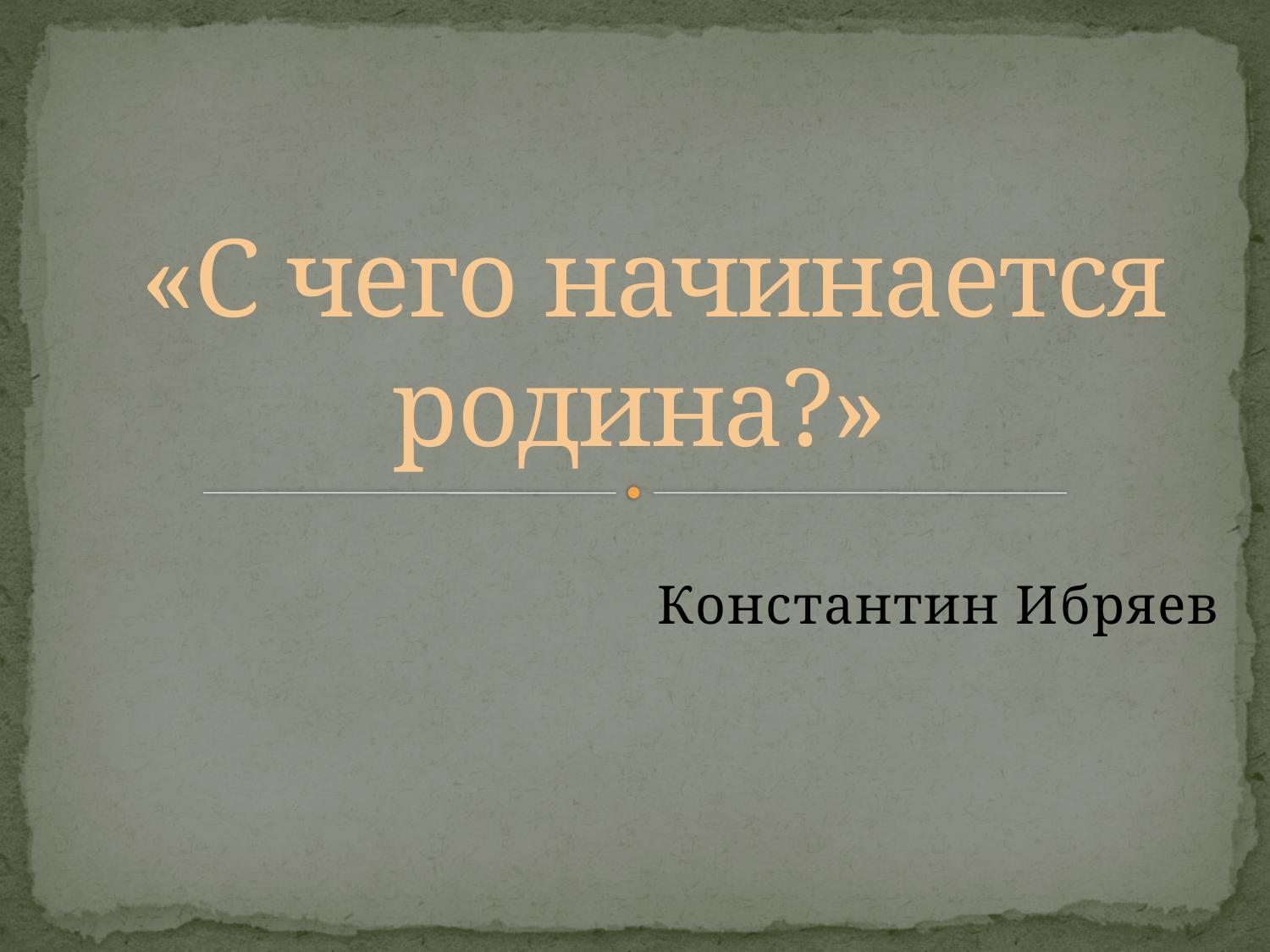

# «С чего начинается родина?»
 Константин Ибряев